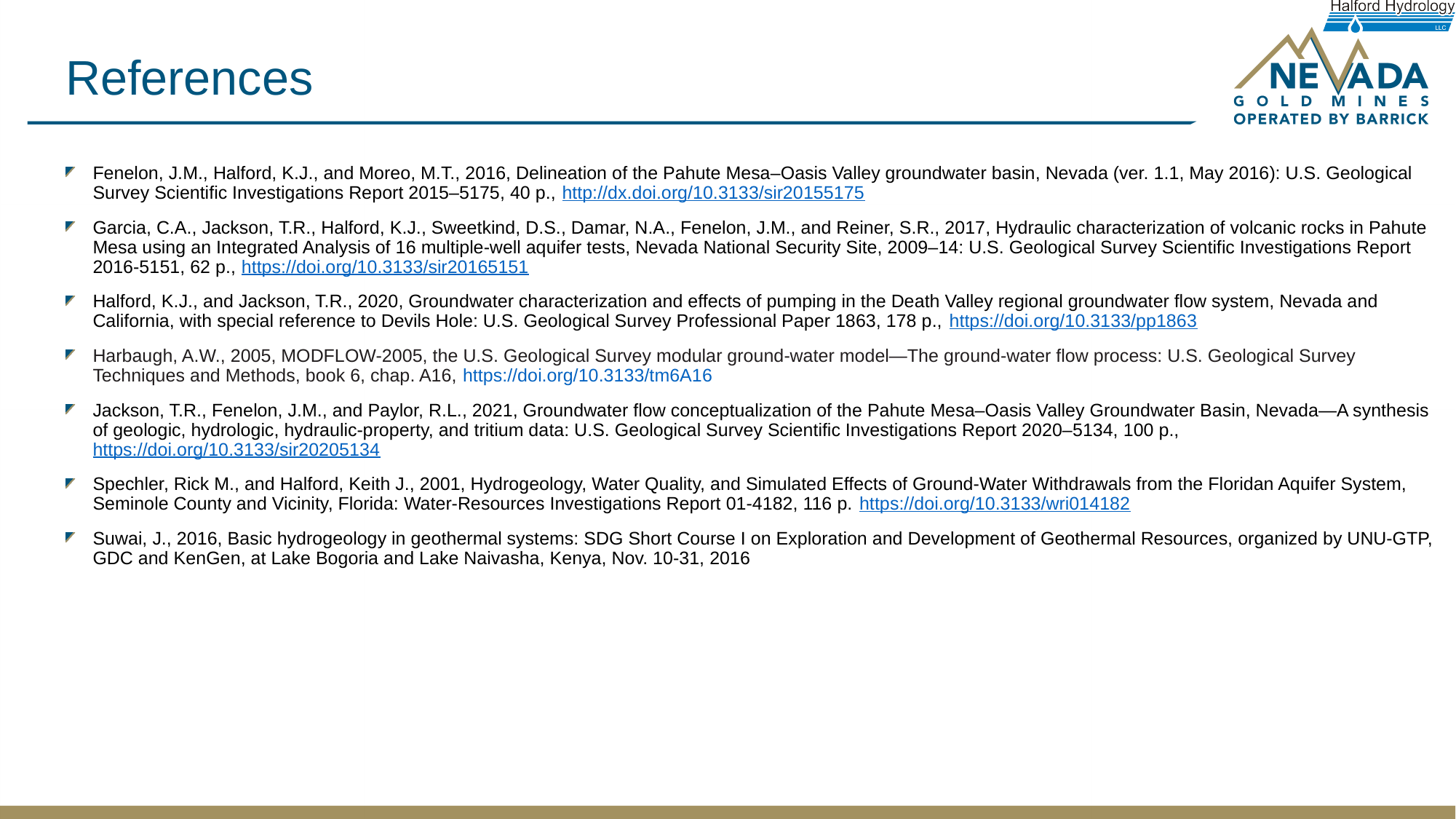

# References
Fenelon, J.M., Halford, K.J., and Moreo, M.T., 2016, Delineation of the Pahute Mesa–Oasis Valley groundwater basin, Nevada (ver. 1.1, May 2016): U.S. Geological Survey Scientific Investigations Report 2015–5175, 40 p., http://dx.doi.org/10.3133/sir20155175
Garcia, C.A., Jackson, T.R., Halford, K.J., Sweetkind, D.S., Damar, N.A., Fenelon, J.M., and Reiner, S.R., 2017, Hydraulic characterization of volcanic rocks in Pahute Mesa using an Integrated Analysis of 16 multiple-well aquifer tests, Nevada National Security Site, 2009–14: U.S. Geological Survey Scientific Investigations Report 2016-5151, 62 p., https://doi.org/10.3133/sir20165151
Halford, K.J., and Jackson, T.R., 2020, Groundwater characterization and effects of pumping in the Death Valley regional groundwater flow system, Nevada and California, with special reference to Devils Hole: U.S. Geological Survey Professional Paper 1863, 178 p., https://doi.org/10.3133/pp1863
Harbaugh, A.W., 2005, MODFLOW-2005, the U.S. Geological Survey modular ground-water model—The ground-water flow process: U.S. Geological Survey Techniques and Methods, book 6, chap. A16, https://doi.org/10.3133/tm6A16
Jackson, T.R., Fenelon, J.M., and Paylor, R.L., 2021, Groundwater flow conceptualization of the Pahute Mesa–Oasis Valley Groundwater Basin, Nevada—A synthesis of geologic, hydrologic, hydraulic-property, and tritium data: U.S. Geological Survey Scientific Investigations Report 2020–5134, 100 p., https://doi.org/10.3133/sir20205134
Spechler, Rick M., and Halford, Keith J., 2001, Hydrogeology, Water Quality, and Simulated Effects of Ground-Water Withdrawals from the Floridan Aquifer System, Seminole County and Vicinity, Florida: Water-Resources Investigations Report 01-4182, 116 p. https://doi.org/10.3133/wri014182
Suwai, J., 2016, Basic hydrogeology in geothermal systems: SDG Short Course I on Exploration and Development of Geothermal Resources, organized by UNU-GTP, GDC and KenGen, at Lake Bogoria and Lake Naivasha, Kenya, Nov. 10-31, 2016